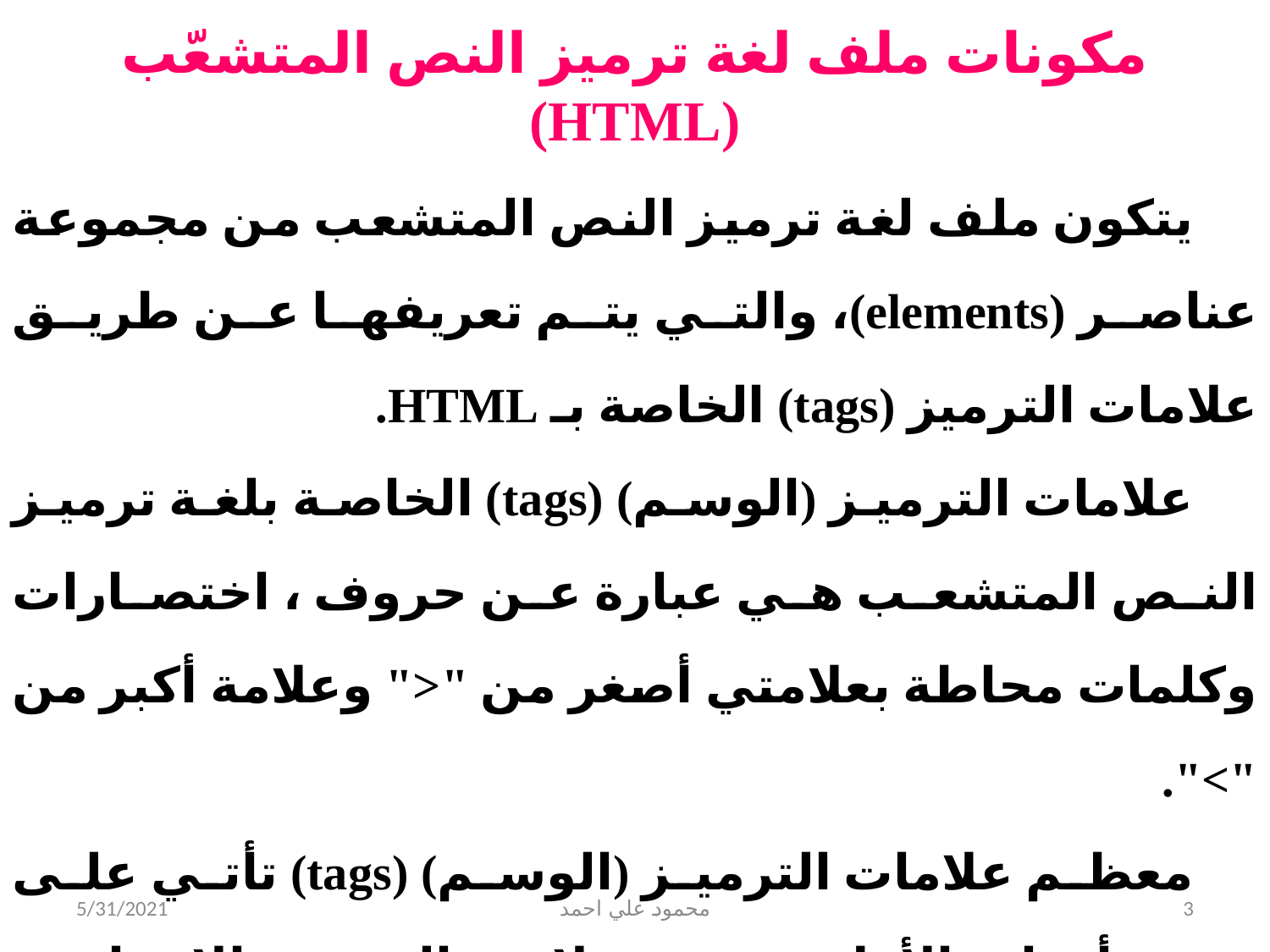

مكونات ملف لغة ترميز النص المتشعّب (HTML)
يتكون ملف لغة ترميز النص المتشعب من مجموعة عناصر (elements)، والتي يتم تعريفها عن طريق علامات الترميز (tags) الخاصة بـ HTML.
علامات الترميز (الوسم) (tags) الخاصة بلغة ترميز النص المتشعب هي عبارة عن حروف ، اختصارات وكلمات محاطة بعلامتي أصغر من "<" وعلامة أكبر من ">".
معظم علامات الترميز (الوسم) (tags) تأتي على هئية أزواج، الأول يسمي علامة الترميز الابتدائية (starting tag)، والثاني يسمى علامة الترميز (الوسم) النهائية (ending tag).
5/31/2021
محمود علي احمد
3